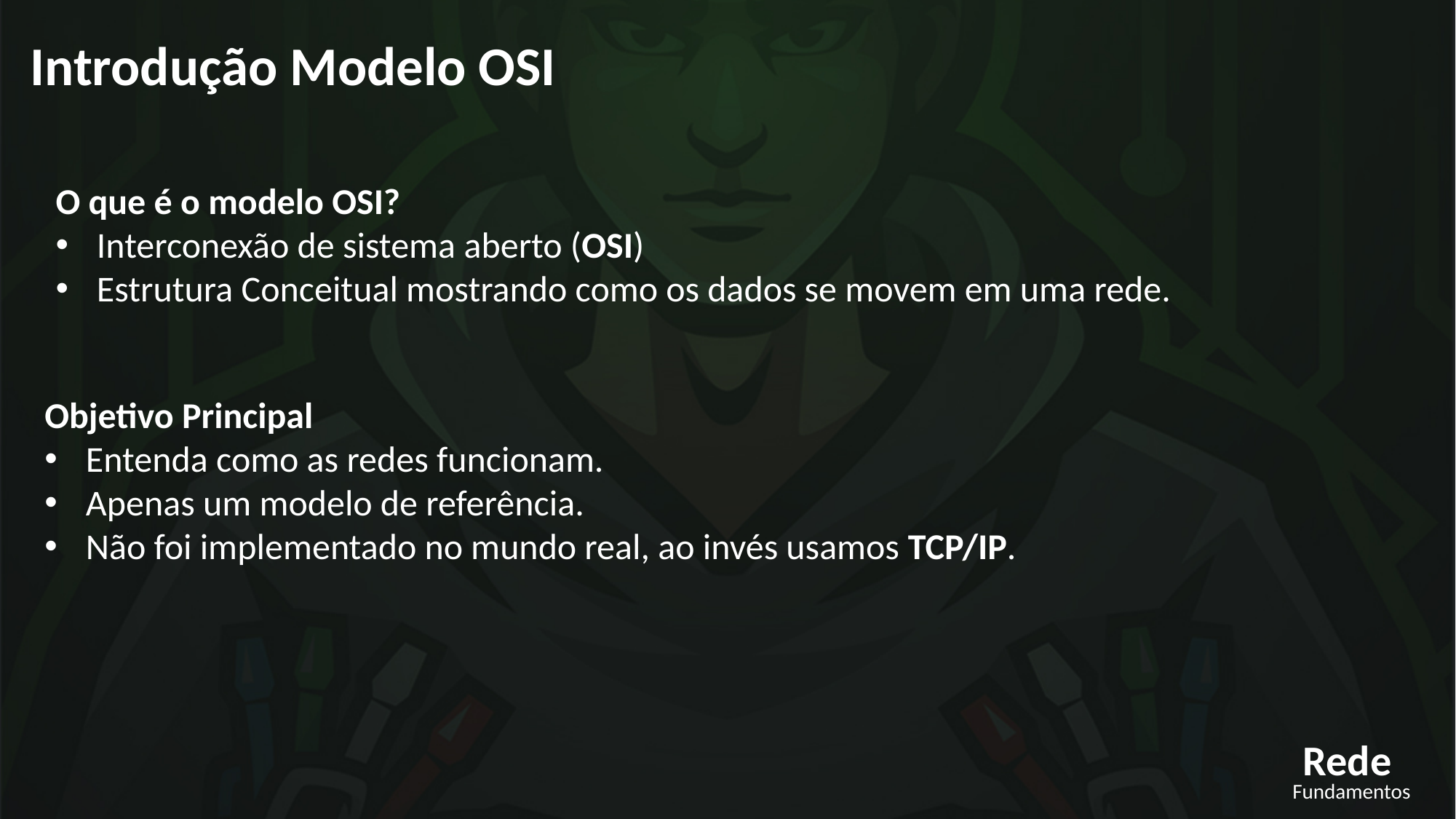

Introdução Modelo OSI
O que é o modelo OSI?
Interconexão de sistema aberto (OSI)
Estrutura Conceitual mostrando como os dados se movem em uma rede.
Objetivo Principal
Entenda como as redes funcionam.
Apenas um modelo de referência.
Não foi implementado no mundo real, ao invés usamos TCP/IP.
Rede
Fundamentos